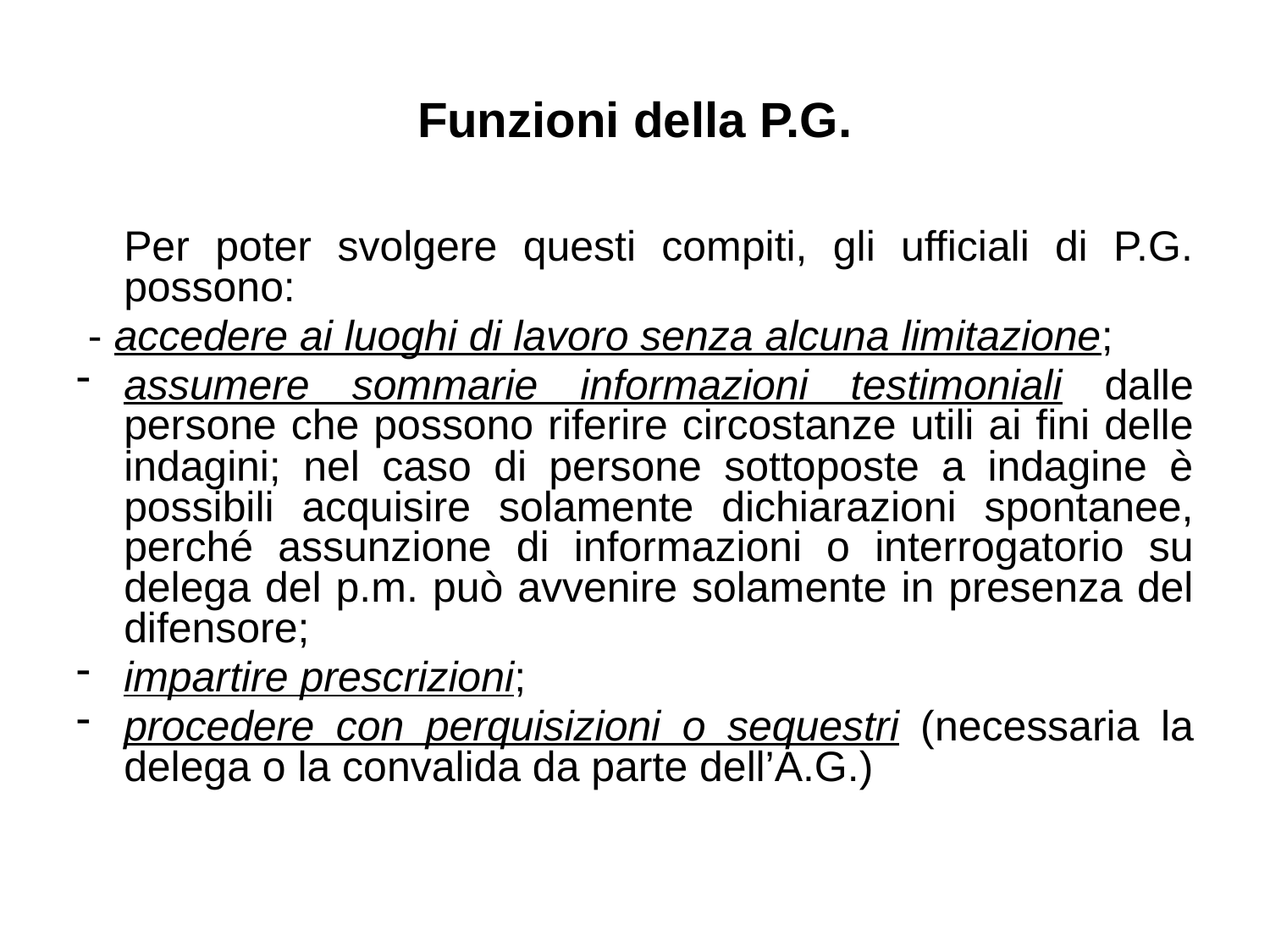

# Funzioni della P.G.
	Per poter svolgere questi compiti, gli ufficiali di P.G. possono:
 - accedere ai luoghi di lavoro senza alcuna limitazione;
assumere sommarie informazioni testimoniali dalle persone che possono riferire circostanze utili ai fini delle indagini; nel caso di persone sottoposte a indagine è possibili acquisire solamente dichiarazioni spontanee, perché assunzione di informazioni o interrogatorio su delega del p.m. può avvenire solamente in presenza del difensore;
impartire prescrizioni;
procedere con perquisizioni o sequestri (necessaria la delega o la convalida da parte dell’A.G.)